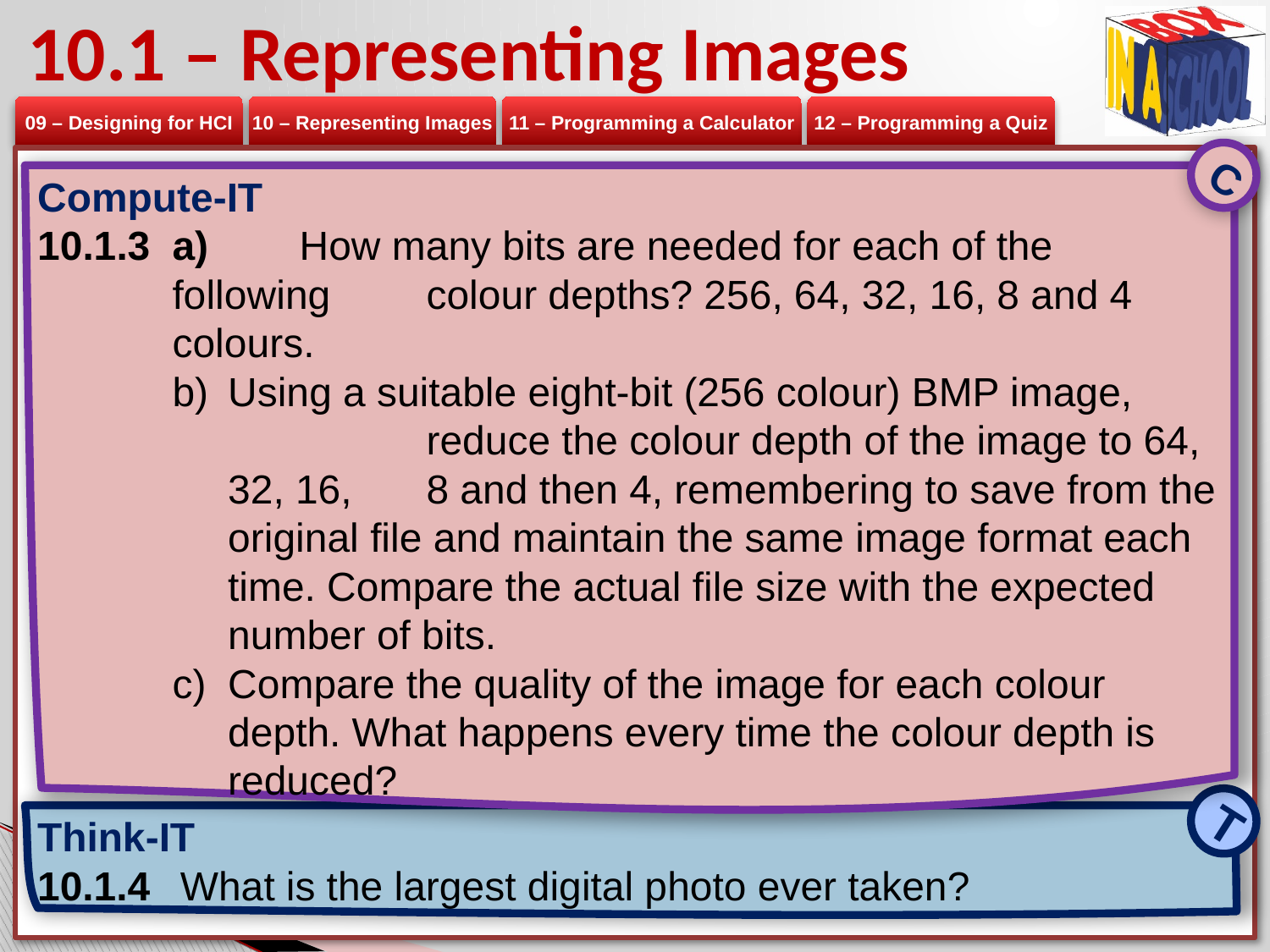

# 10.1 – Representing Images
C
Compute-IT
10.1.3 	a) 	How many bits are needed for each of the following 	colour depths? 256, 64, 32, 16, 8 and 4 colours.
Using a suitable eight-bit (256 colour) BMP image, 	reduce the colour depth of the image to 64, 32, 16, 	8 and then 4, remembering to save from the original file and maintain the same image format each time. Compare the actual file size with the expected number of bits.
Compare the quality of the image for each colour depth. What happens every time the colour depth is reduced?
T
Think-IT
10.1.4 	What is the largest digital photo ever taken?